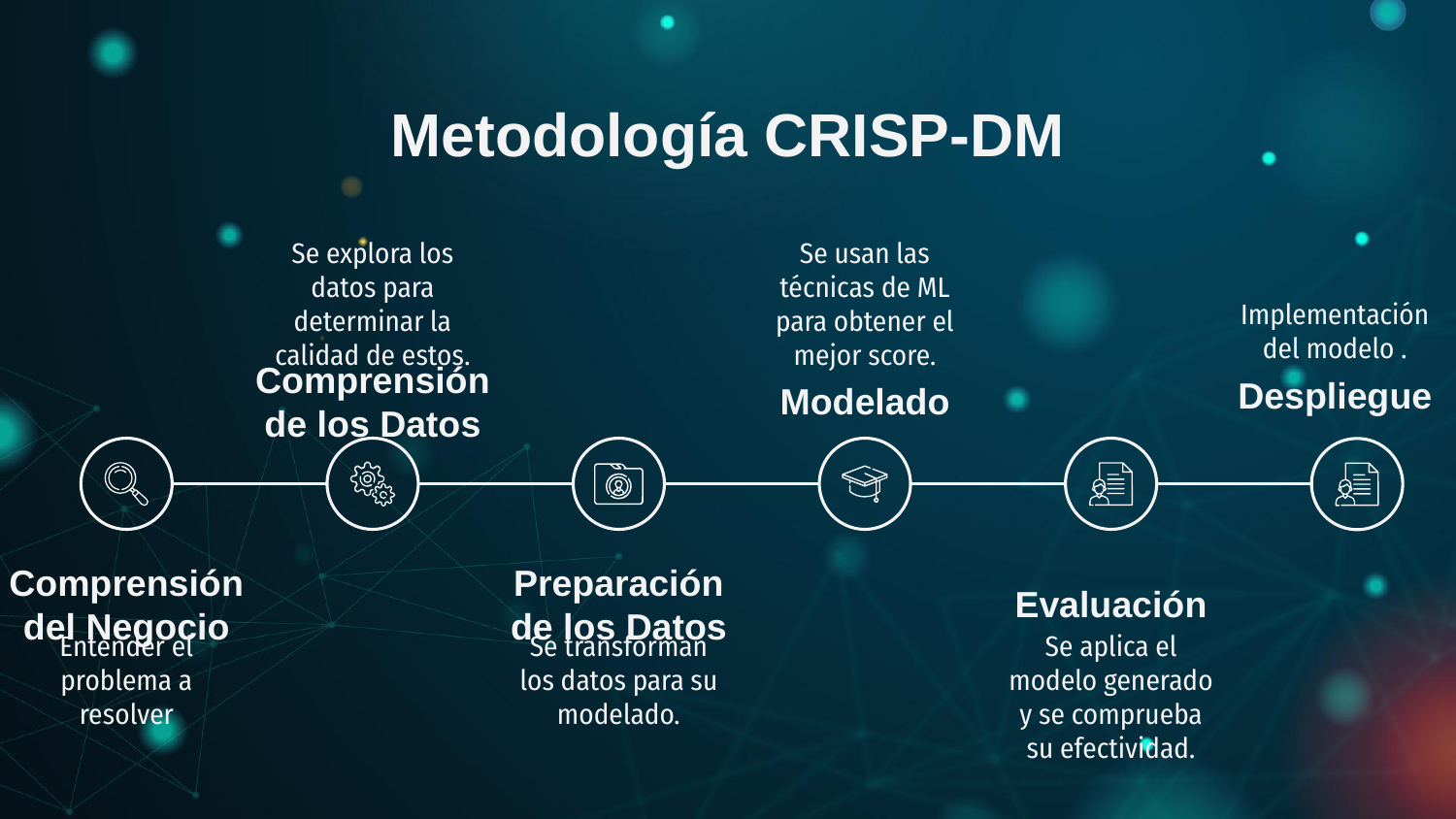

# Metodología CRISP-DM
Implementación del modelo .
Se explora los datos para determinar la calidad de estos.
Se usan las técnicas de ML para obtener el mejor score.
Despliegue
Comprensión de los Datos
Modelado

Comprensión del Negocio
Preparación de los Datos
Evaluación
Entender el problema a resolver
Se transforman los datos para su modelado.
Se aplica el modelo generado y se comprueba su efectividad.